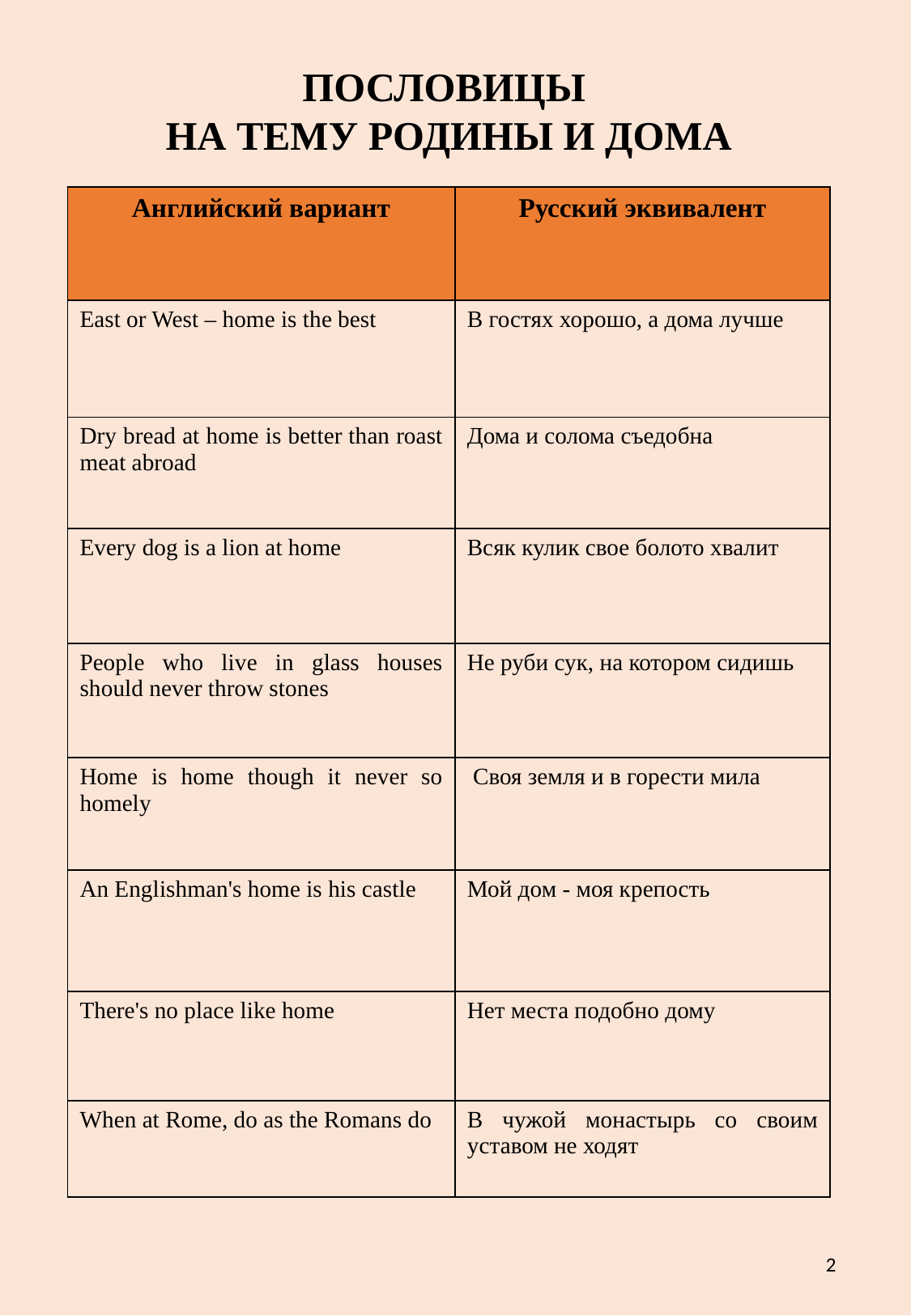

ПОСЛОВИЦЫ
НА ТЕМУ РОДИНЫ И ДОМА
| Английский вариант | Русский эквивалент |
| --- | --- |
| East or West – home is the best | В гостях хорошо, а дома лучше |
| Dry bread at home is better than roast meat abroad | Дома и солома съедобна |
| Every dog is a lion at home | Всяк кулик свое болото хвалит |
| People who live in glass houses should never throw stones | Не руби сук, на котором сидишь |
| Home is home though it never so homely | Своя земля и в горести мила |
| An Englishman's home is his castle | Мой дом - моя крепость |
| There's no place like home | Нет места подобно дому |
| When at Rome, do as the Romans do | В чужой монастырь со своим уставом не ходят |
2